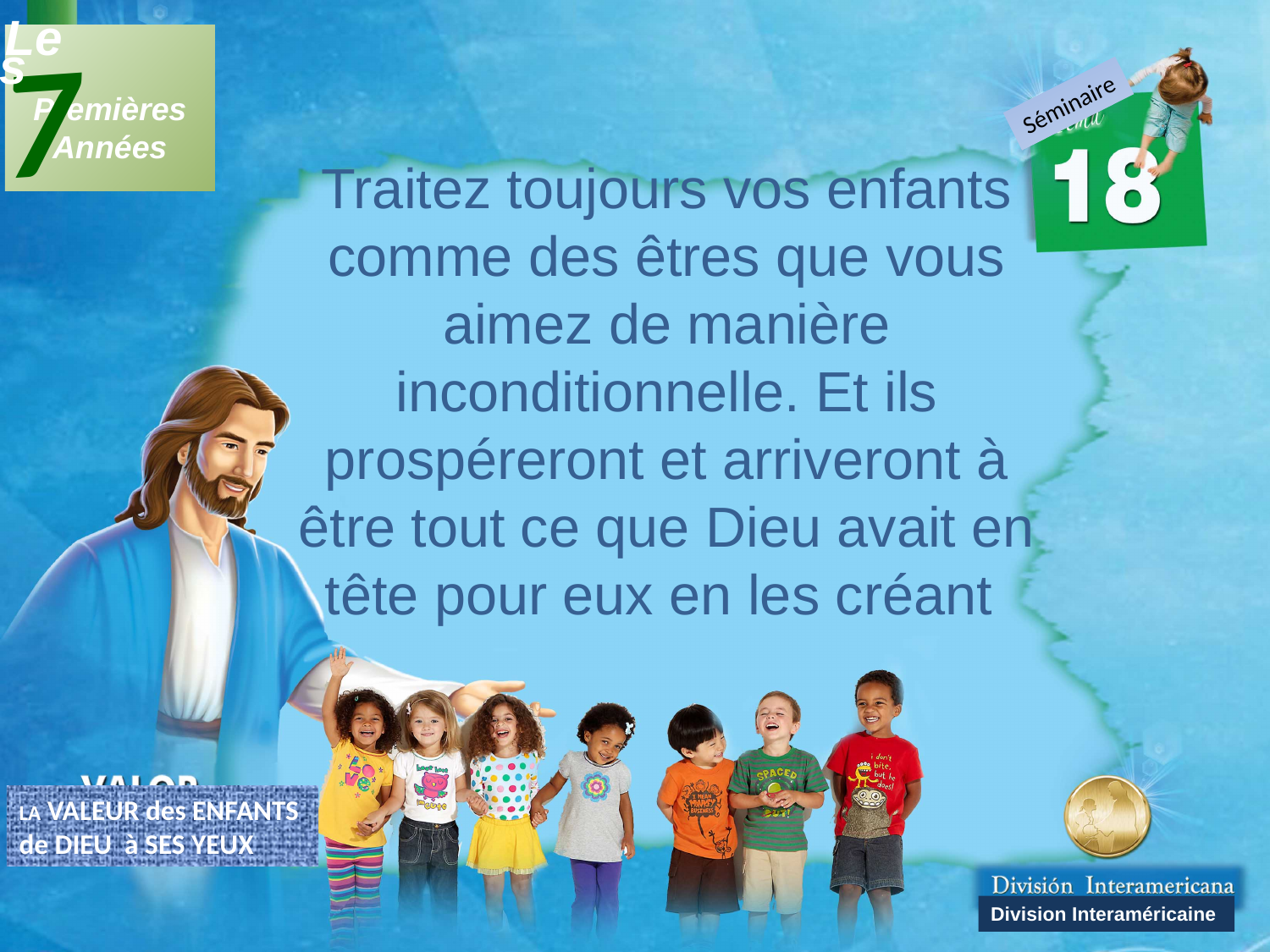

7
Les
         Premières
Années
Séminaire
Traitez toujours vos enfants comme des êtres que vous aimez de manière inconditionnelle. Et ils prospéreront et arriveront à être tout ce que Dieu avait en tête pour eux en les créant
LA VALEUR des ENFANTS
de DIEU  à SES YEUX
Division Interaméricaine